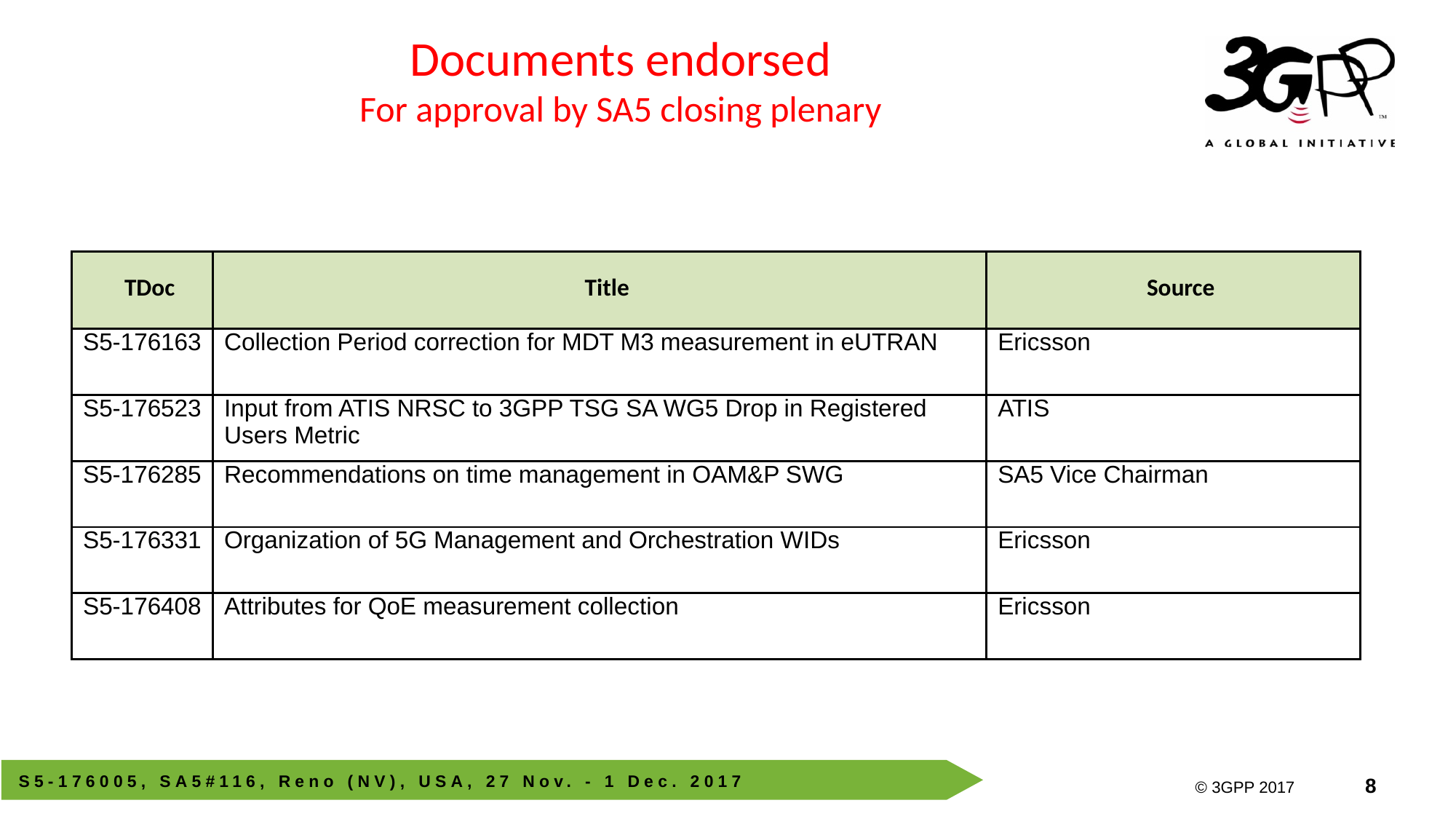

Documents endorsed
For approval by SA5 closing plenary
| TDoc | Title | Source |
| --- | --- | --- |
| S5-176163 | Collection Period correction for MDT M3 measurement in eUTRAN | Ericsson |
| S5-176523 | Input from ATIS NRSC to 3GPP TSG SA WG5 Drop in Registered Users Metric | ATIS |
| S5-176285 | Recommendations on time management in OAM&P SWG | SA5 Vice Chairman |
| S5-176331 | Organization of 5G Management and Orchestration WIDs | Ericsson |
| S5-176408 | Attributes for QoE measurement collection | Ericsson |